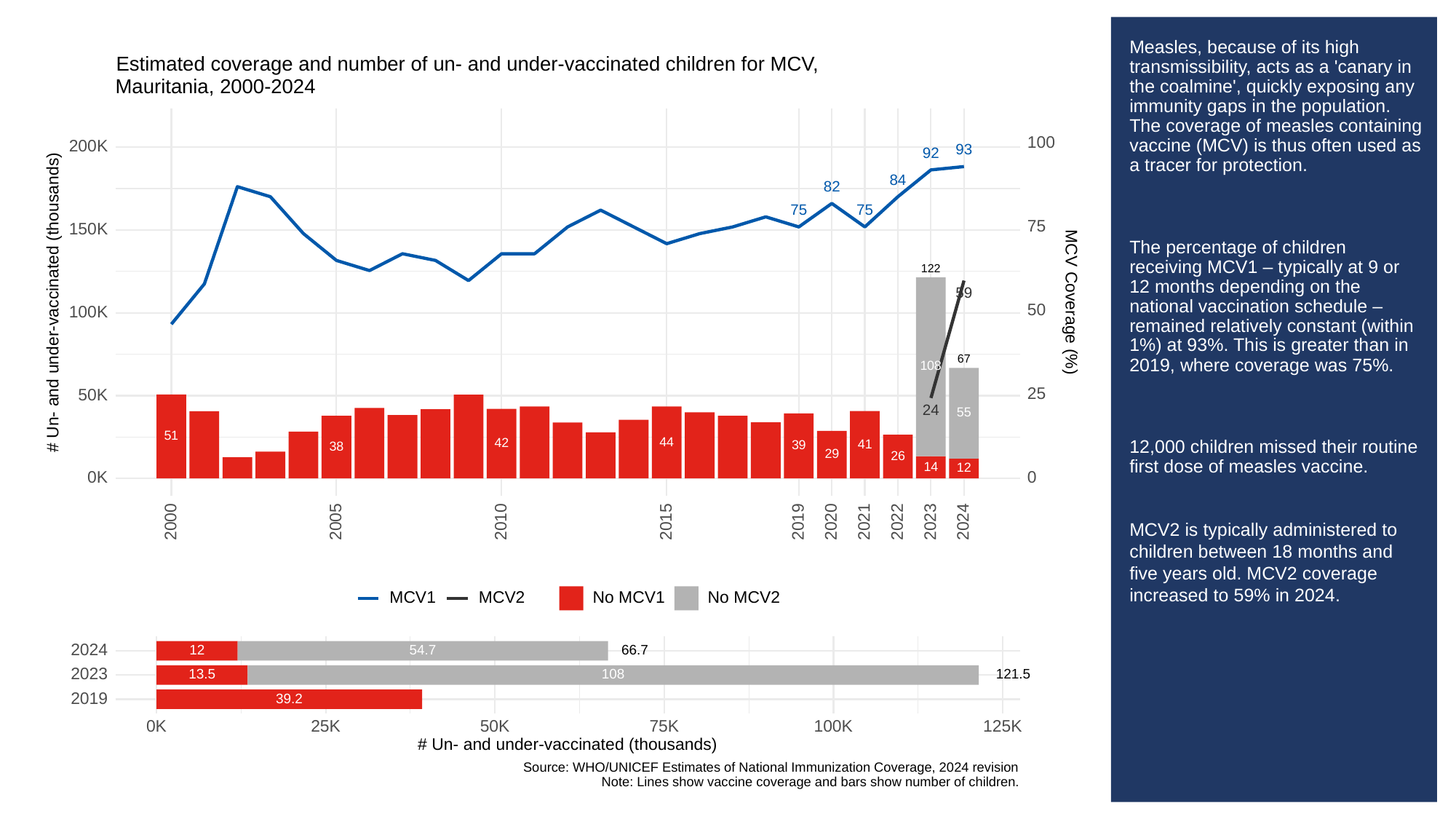

# Measles, because of its high transmissibility, acts as a 'canary in the coalmine', quickly exposing any immunity gaps in the population. The coverage of measles containing vaccine (MCV) is thus often used as a tracer for protection.

The percentage of children receiving MCV1 – typically at 9 or 12 months depending on the national vaccination schedule – remained relatively constant (within 1%) at 93%. This is greater than in 2019, where coverage was 75%.

12,000 children missed their routine first dose of measles vaccine.

MCV2 is typically administered to children between 18 months and five years old. MCV2 coverage increased to 59% in 2024.

Estimated coverage and number of un- and under-vaccinated children for MCV,
Mauritania, 2000-2024

100
200K
93

92

84
82

75
75
75
150K

122

59
# Un- and under-vaccinated (thousands)
MCV Coverage (%)
50
100K

67
108

25
50K

24

55

51

44
42
41
39
38
29

26

14
12
0K
0

2023
2000
2005
2010
2015
2019
2020
2021
2022
2024

MCV1
MCV2
No MCV1
No MCV2

2024
66.7
54.7
12

2023
13.5
108
121.5

2019
39.2

0K
25K
50K
100K
125K
75K
# Un- and under-vaccinated (thousands)
Source: WHO/UNICEF Estimates of National Immunization Coverage, 2024 revision
Note: Lines show vaccine coverage and bars show number of children.